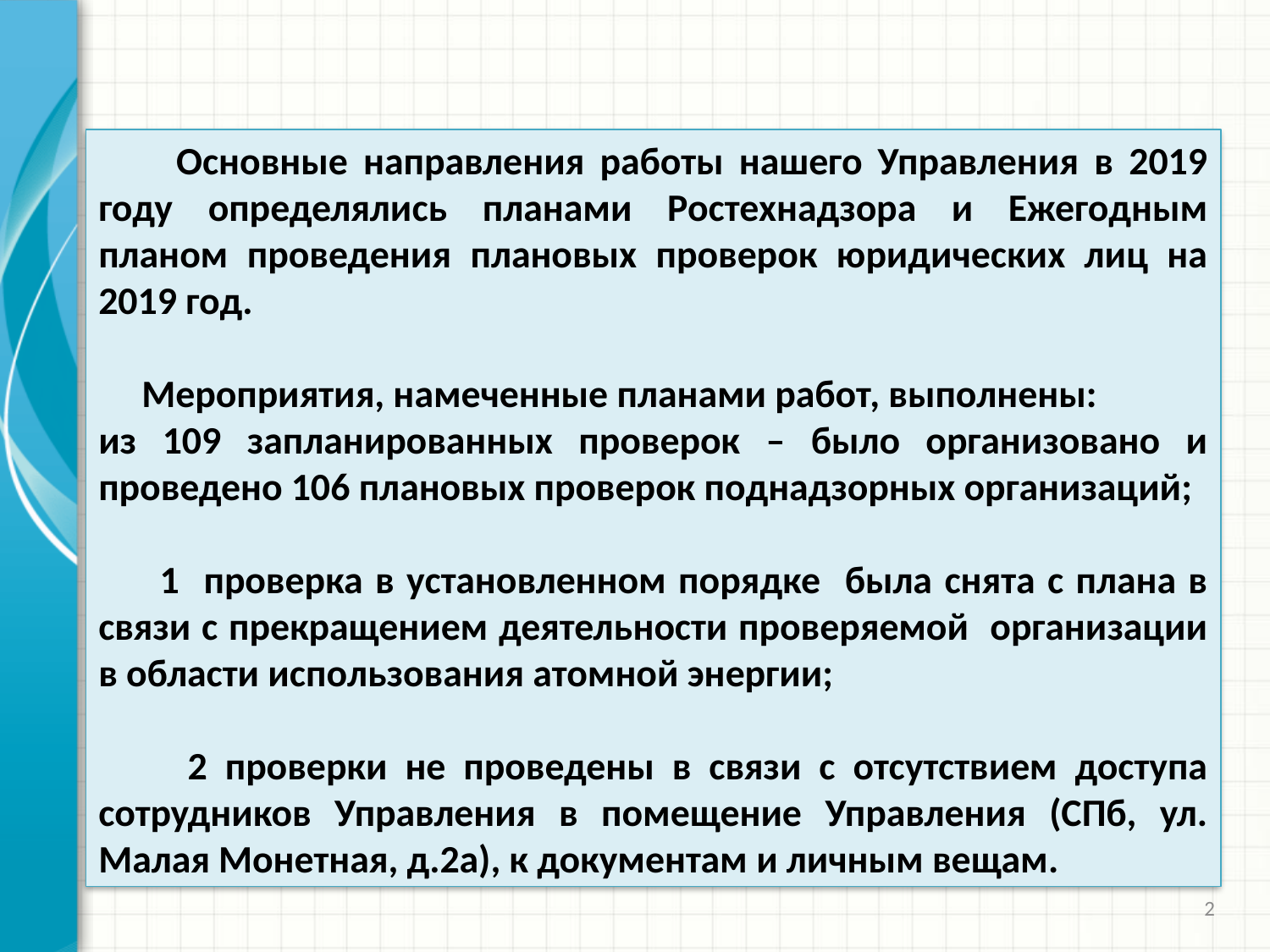

Основные направления работы нашего Управления в 2019 году определялись планами Ростехнадзора и Ежегодным планом проведения плановых проверок юридических лиц на 2019 год.

     Мероприятия, намеченные планами работ, выполнены:
из 109 запланированных проверок – было организовано и проведено 106 плановых проверок поднадзорных организаций;

     1  проверка в установленном порядке  была снята с плана в связи с прекращением деятельности проверяемой  организации в области использования атомной энергии;

     2 проверки не проведены в связи с отсутствием доступа сотрудников Управления в помещение Управления (СПб, ул. Малая Монетная, д.2а), к документам и личным вещам.
2